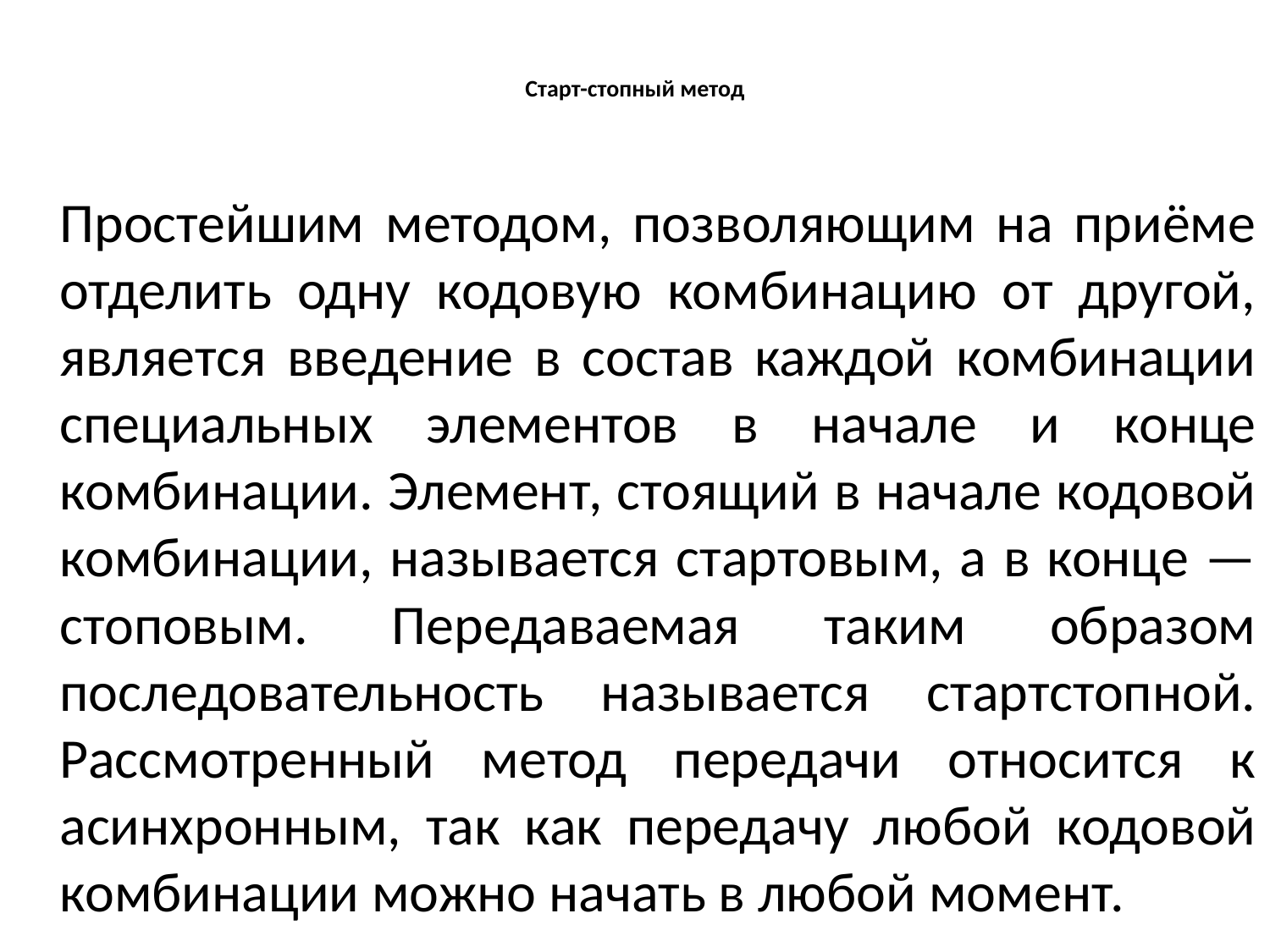

# Старт-стопный метод
	Простейшим методом, позволяющим на приёме отделить одну кодовую комбинацию от другой, является введение в состав каждой комбинации специальных элементов в начале и конце комбинации. Элемент, стоящий в начале кодовой комбинации, называется стартовым, а в конце — стоповым. Передаваемая таким образом последовательность называется стартстопной. Рассмотренный метод передачи относится к асинхронным, так как передачу любой кодовой комбинации можно начать в любой момент.